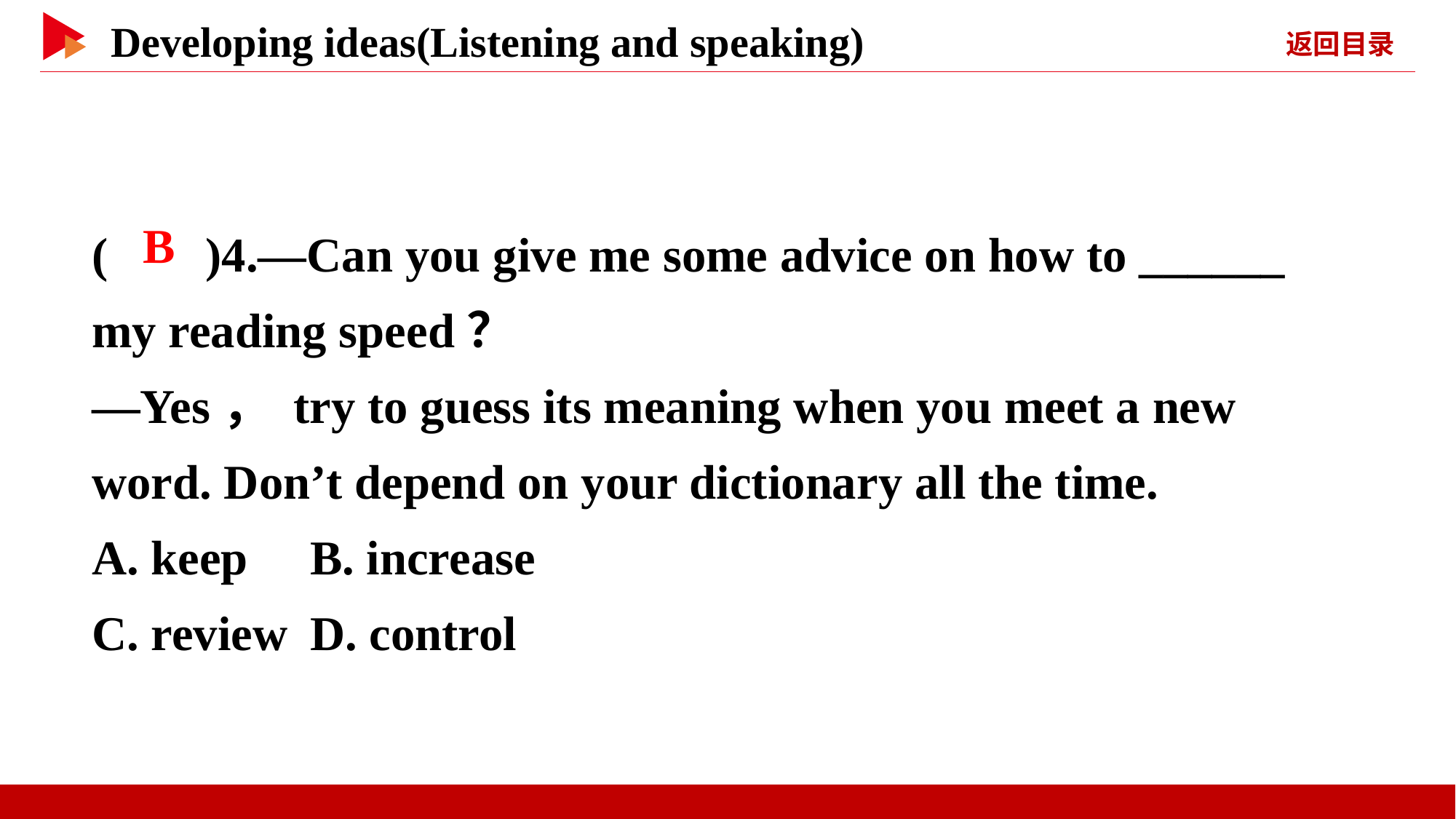

(        )4.—Can you give me some advice on how to ______ my reading speed？
—Yes， try to guess its meaning when you meet a new word. Don’t depend on your dictionary all the time.
A. keep	B. increase
C. review	D. control
   B